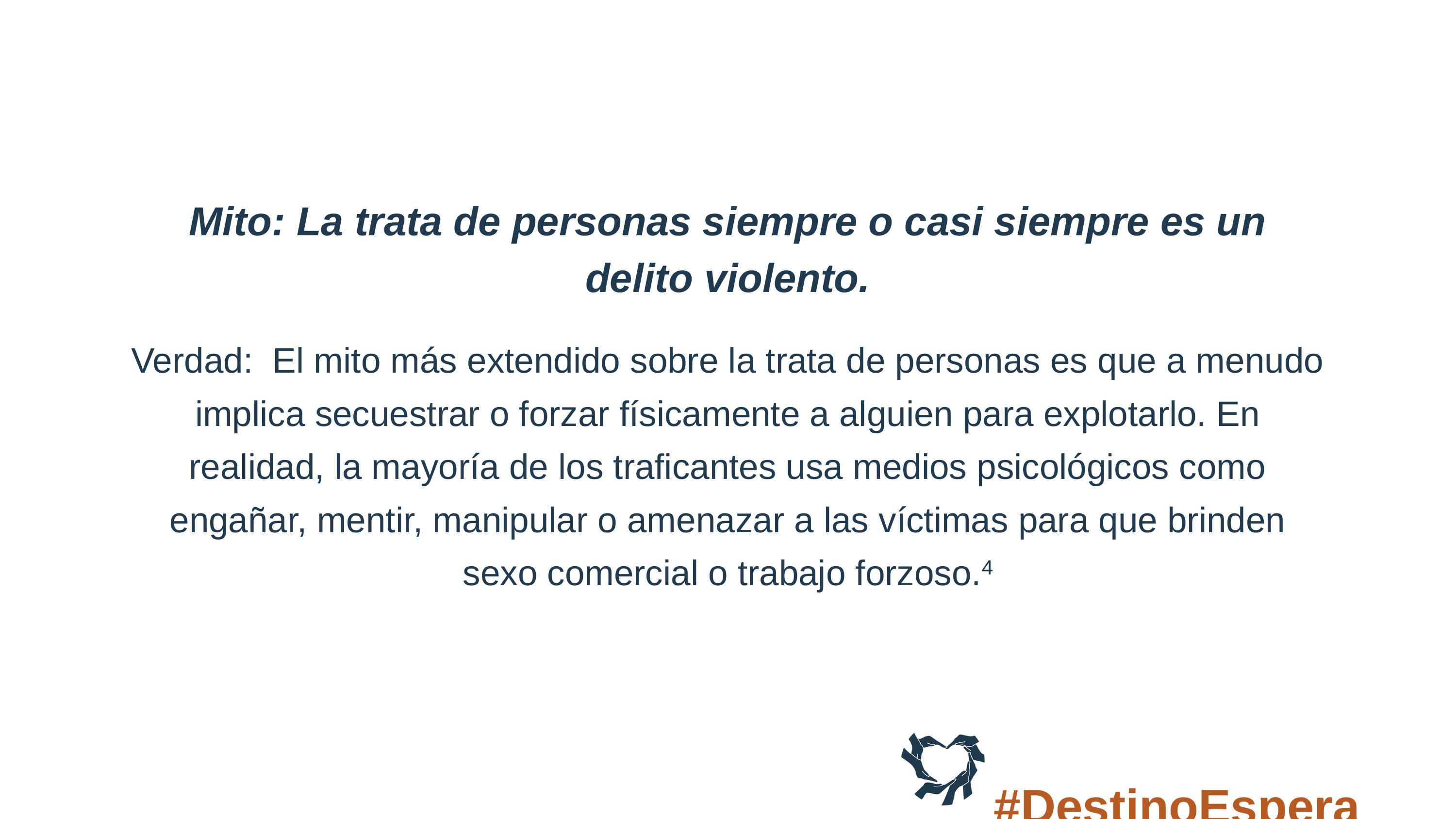

Mito: La trata de personas siempre o casi siempre es un delito violento.
Verdad:  El mito más extendido sobre la trata de personas es que a menudo implica secuestrar o forzar físicamente a alguien para explotarlo. En realidad, la mayoría de los traficantes usa medios psicológicos como engañar, mentir, manipular o amenazar a las víctimas para que brinden sexo comercial o trabajo forzoso.4

#DestinoEsperanza